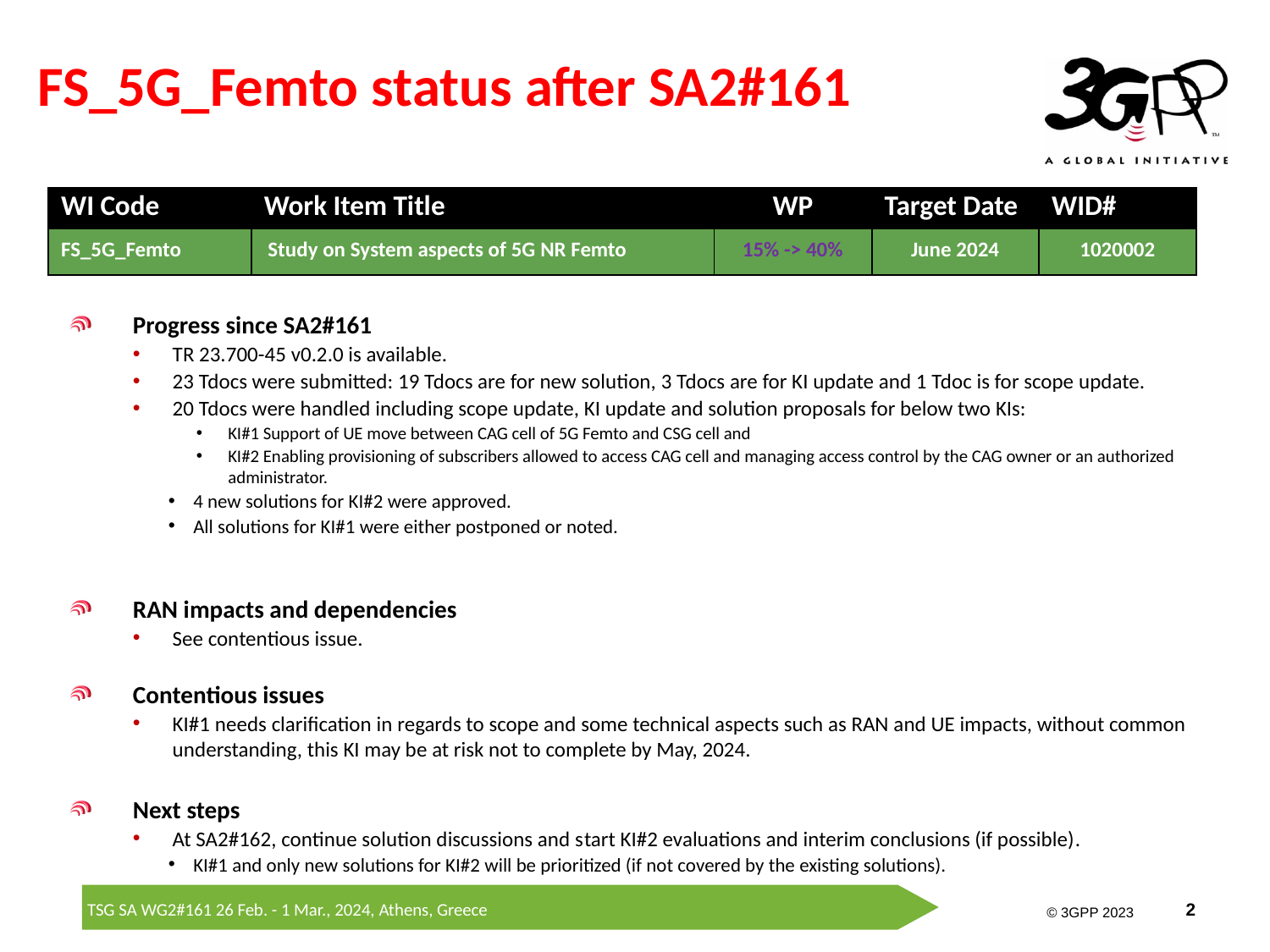

# FS_5G_Femto status after SA2#161
| WI Code | Work Item Title | WP | Target Date | WID# |
| --- | --- | --- | --- | --- |
| FS\_5G\_Femto | Study on System aspects of 5G NR Femto | 15% -> 40% | June 2024 | 1020002 |
Progress since SA2#161
TR 23.700-45 v0.2.0 is available.
23 Tdocs were submitted: 19 Tdocs are for new solution, 3 Tdocs are for KI update and 1 Tdoc is for scope update.
20 Tdocs were handled including scope update, KI update and solution proposals for below two KIs:
KI#1 Support of UE move between CAG cell of 5G Femto and CSG cell and
KI#2 Enabling provisioning of subscribers allowed to access CAG cell and managing access control by the CAG owner or an authorized administrator.
4 new solutions for KI#2 were approved.
All solutions for KI#1 were either postponed or noted.

RAN impacts and dependencies
See contentious issue.

Contentious issues
KI#1 needs clarification in regards to scope and some technical aspects such as RAN and UE impacts, without common understanding, this KI may be at risk not to complete by May, 2024.

Next steps
At SA2#162, continue solution discussions and start KI#2 evaluations and interim conclusions (if possible).
KI#1 and only new solutions for KI#2 will be prioritized (if not covered by the existing solutions).